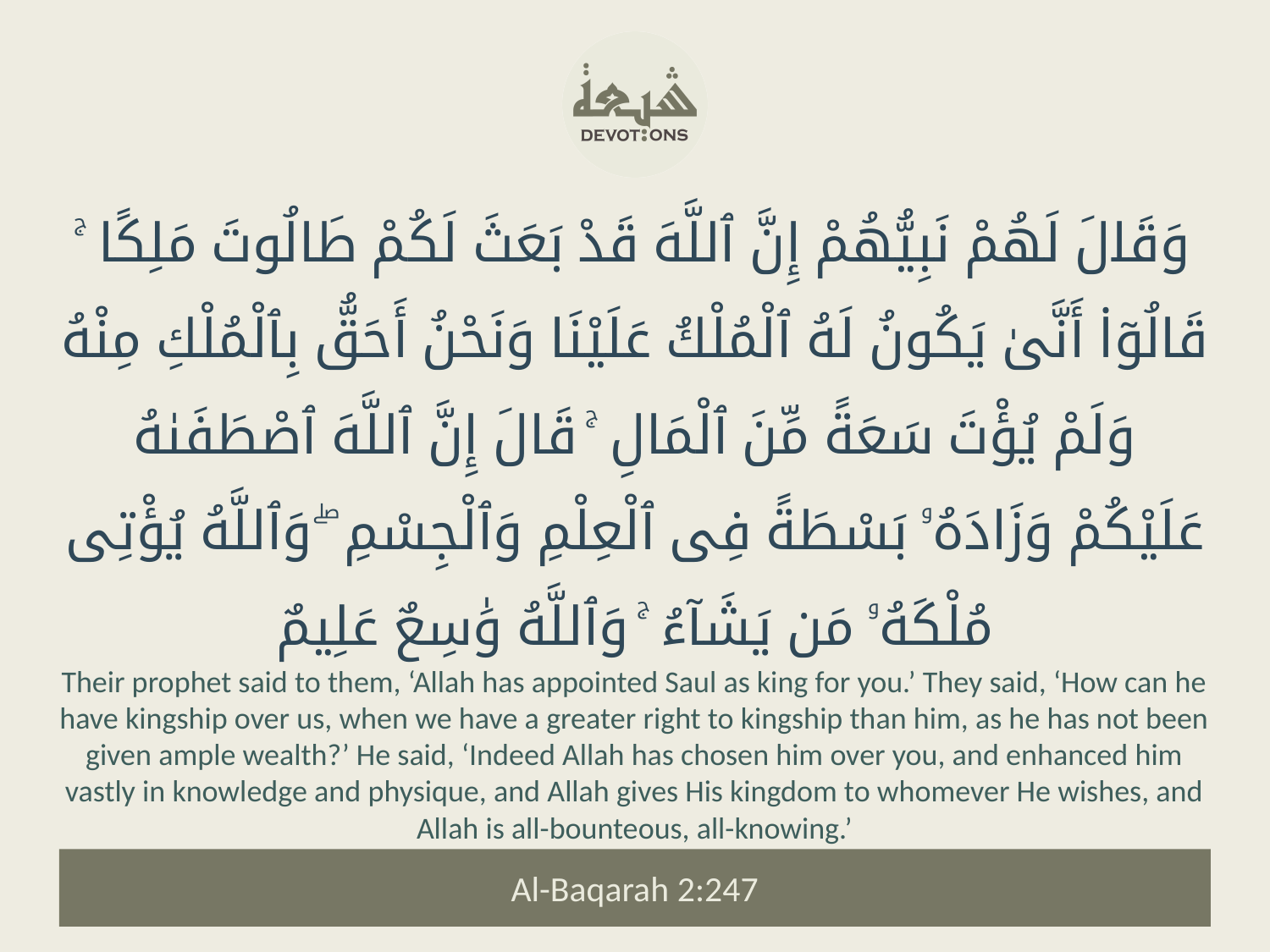

وَقَالَ لَهُمْ نَبِيُّهُمْ إِنَّ ٱللَّهَ قَدْ بَعَثَ لَكُمْ طَالُوتَ مَلِكًا ۚ قَالُوٓا۟ أَنَّىٰ يَكُونُ لَهُ ٱلْمُلْكُ عَلَيْنَا وَنَحْنُ أَحَقُّ بِٱلْمُلْكِ مِنْهُ وَلَمْ يُؤْتَ سَعَةً مِّنَ ٱلْمَالِ ۚ قَالَ إِنَّ ٱللَّهَ ٱصْطَفَىٰهُ عَلَيْكُمْ وَزَادَهُۥ بَسْطَةً فِى ٱلْعِلْمِ وَٱلْجِسْمِ ۖ وَٱللَّهُ يُؤْتِى مُلْكَهُۥ مَن يَشَآءُ ۚ وَٱللَّهُ وَٰسِعٌ عَلِيمٌ
Their prophet said to them, ‘Allah has appointed Saul as king for you.’ They said, ‘How can he have kingship over us, when we have a greater right to kingship than him, as he has not been given ample wealth?’ He said, ‘Indeed Allah has chosen him over you, and enhanced him vastly in knowledge and physique, and Allah gives His kingdom to whomever He wishes, and Allah is all-bounteous, all-knowing.’
Al-Baqarah 2:247